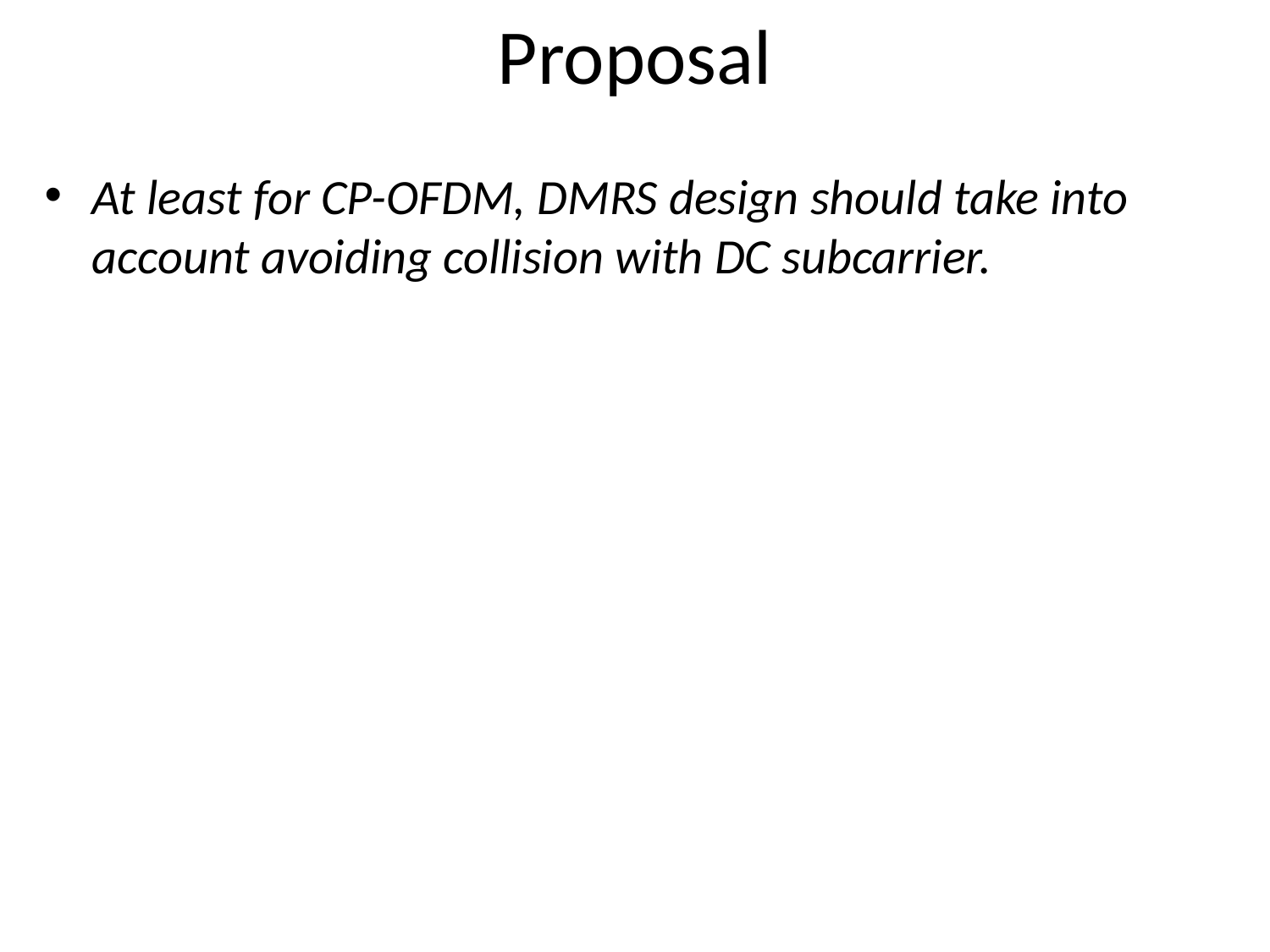

# Proposal
At least for CP-OFDM, DMRS design should take into account avoiding collision with DC subcarrier.